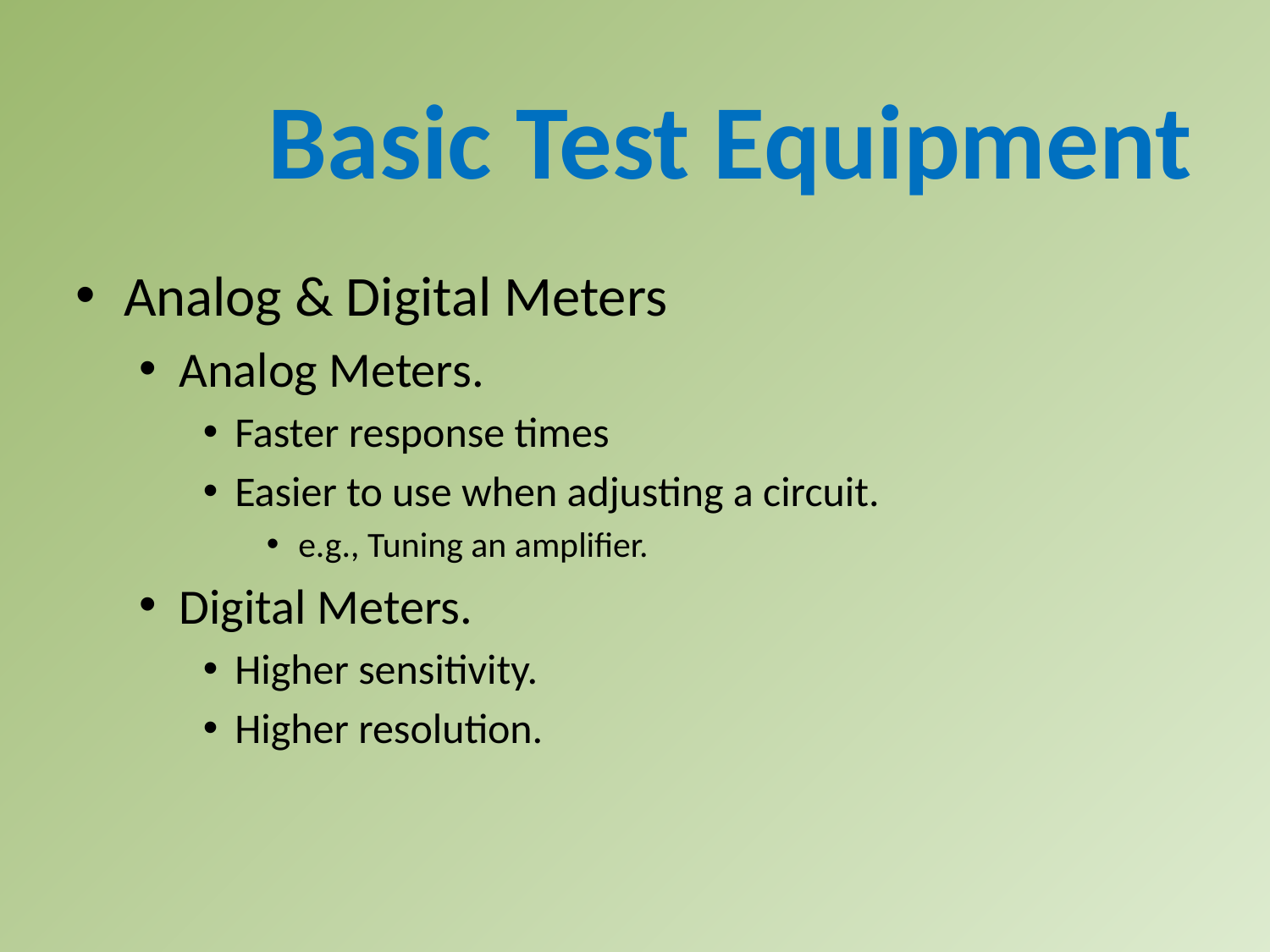

Basic Test Equipment
Analog & Digital Meters
Analog Meters.
Faster response times
Easier to use when adjusting a circuit.
e.g., Tuning an amplifier.
Digital Meters.
Higher sensitivity.
Higher resolution.